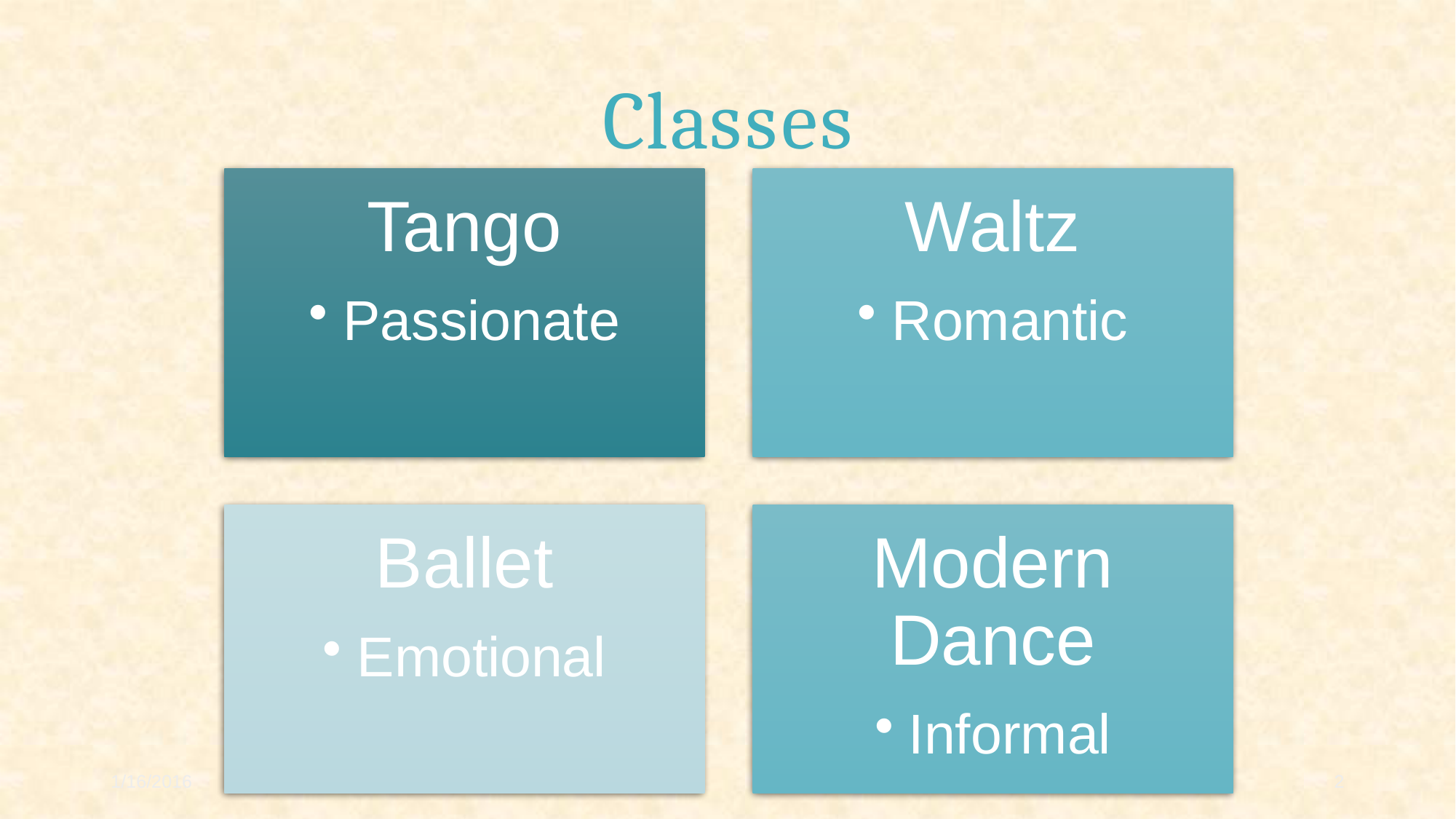

# Classes
Tango
Passionate
Waltz
Romantic
Ballet
Emotional
Modern Dance
Informal
1/16/2016
2